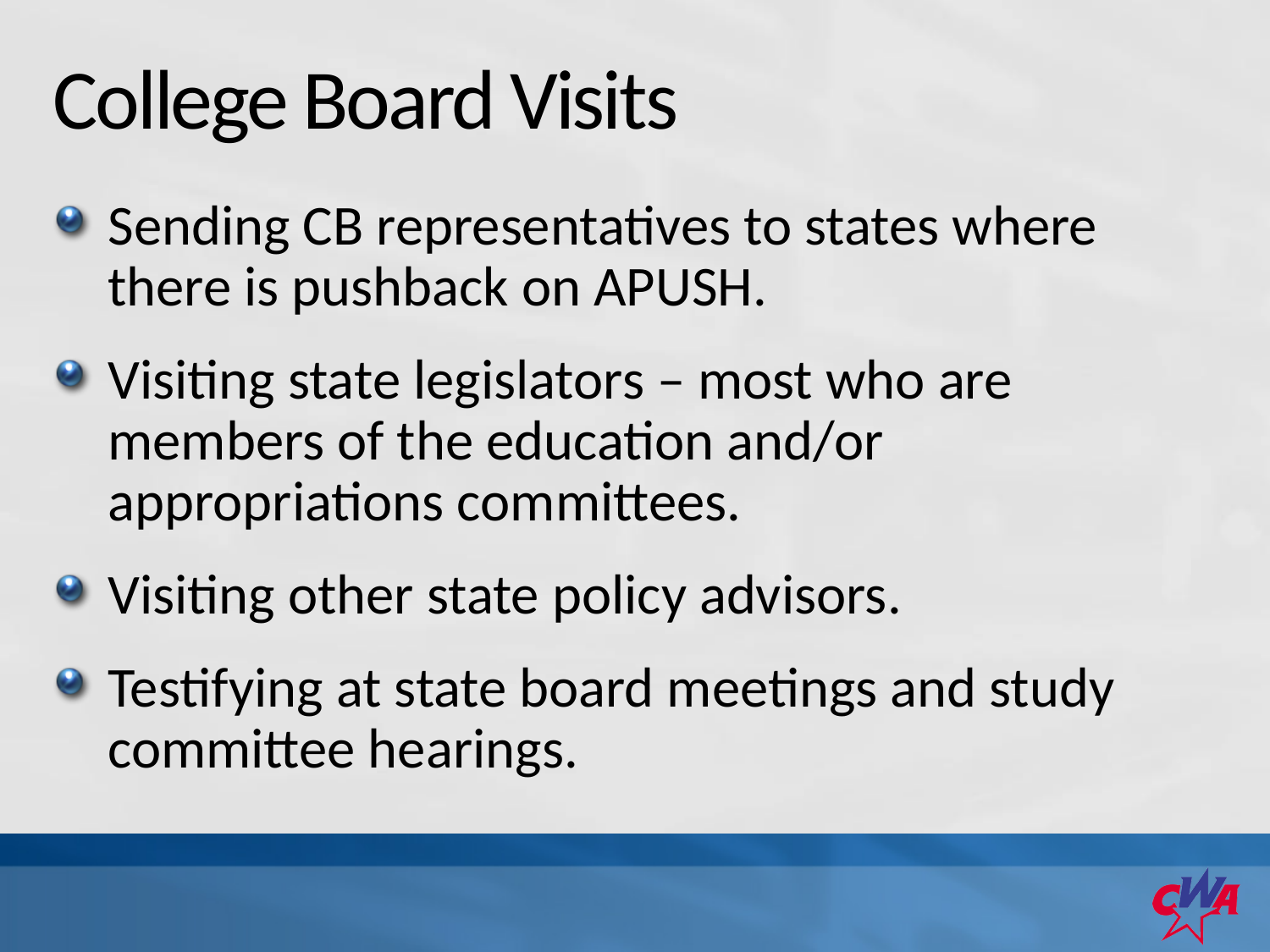

# College Board Visits
Sending CB representatives to states where there is pushback on APUSH.
Visiting state legislators – most who are members of the education and/or appropriations committees.
Visiting other state policy advisors.
Testifying at state board meetings and study committee hearings.